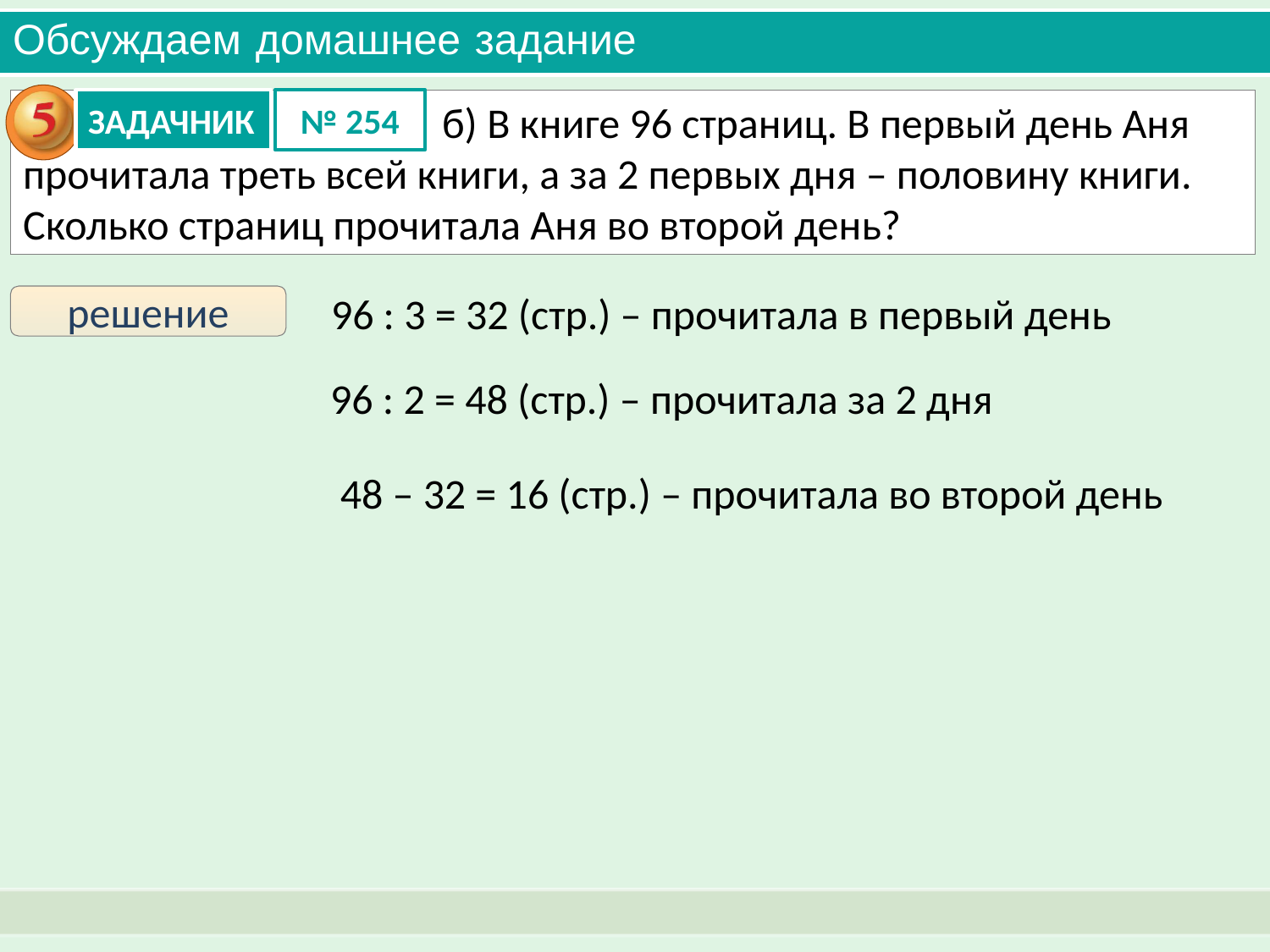

# Обсуждаем домашнее задание

                                            б) В книге 96 страниц. В первый день Аня прочитала треть всей книги, а за 2 первых дня – половину книги. Сколько страниц прочитала Аня во второй день?
ЗАДАЧНИК
№ 254
96 : 3 = 32 (стр.) – прочитала в первый день
решение
96 : 2 = 48 (стр.) – прочитала за 2 дня
48 – 32 = 16 (стр.) – прочитала во второй день